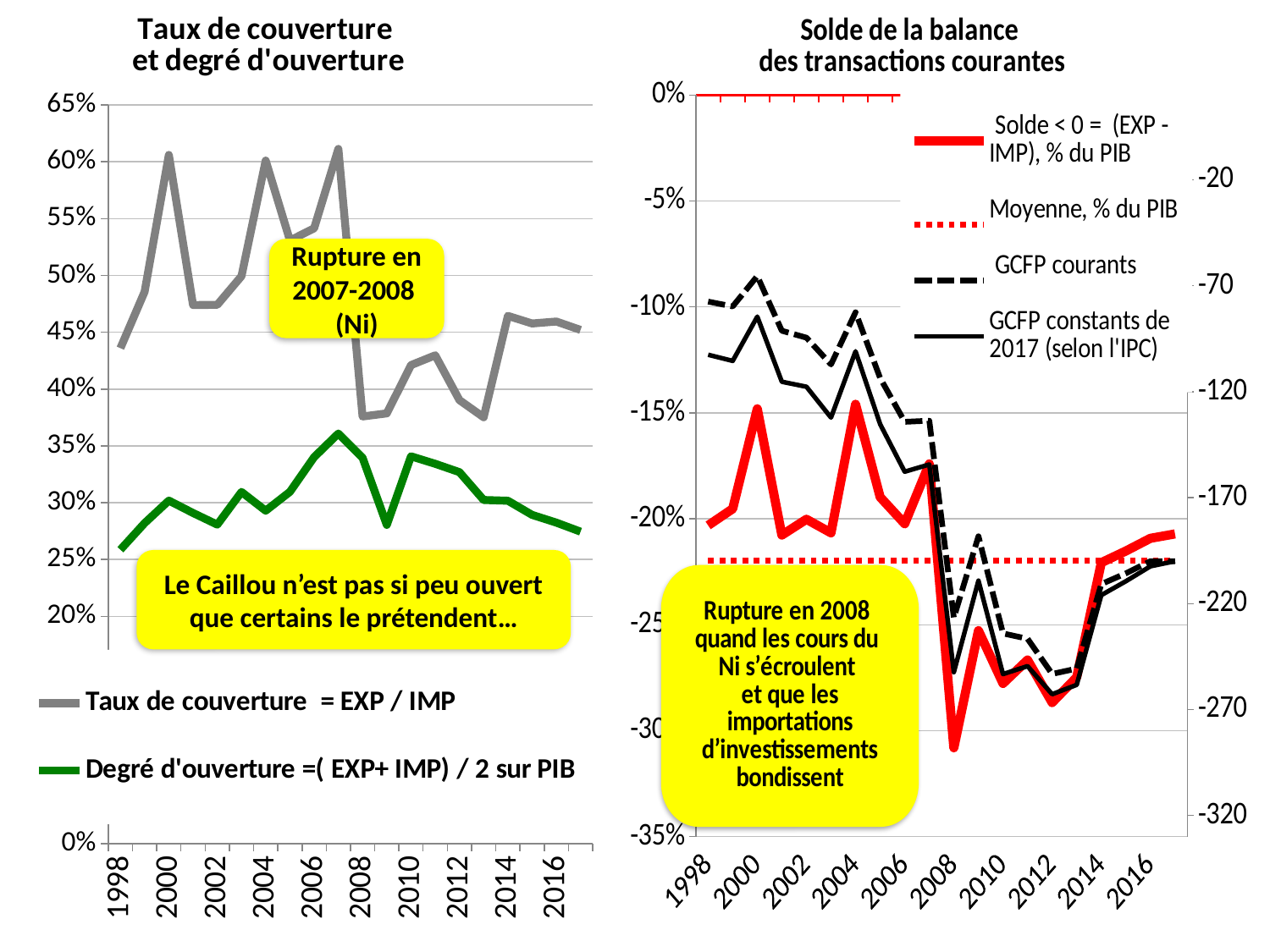

### Chart: Taux de couverture
et degré d'ouverture

| Category | Taux de couverture  = EXP / IMP | Degré d'ouverture =( EXP+ IMP) / 2 sur PIB |
|---|---|---|
| 1998 | 0.435988243180856 | 0.258582180969311 |
| 1999 | 0.485612371544931 | 0.281970328459183 |
| 2000 | 0.606102709553357 | 0.301833612621044 |
| 2001 | 0.473933667503861 | 0.29092176153666 |
| 2002 | 0.474198663407861 | 0.28066502020171 |
| 2003 | 0.499379576188863 | 0.309440169457815 |
| 2004 | 0.601123257200569 | 0.292906600689317 |
| 2005  | 0.530799551153653 | 0.30955163501922 |
| 2006 | 0.541458051195238 | 0.340102572399014 |
| 2007 | 0.611407239649649 | 0.360871943578947 |
| 2008 | 0.375871421462362 | 0.339587391915737 |
| 2009 | 0.378613117481613 | 0.280385785166137 |
| 2010 | 0.421094285212583 | 0.340842411968969 |
| 2011 | 0.429716271715867 | 0.334222610361439 |
| 2012 | 0.390249482157886 | 0.326855821339274 |
| 2013 | 0.375201210574894 | 0.302371567747848 |
| 2014 | 0.464402610397754 | 0.301704459544181 |
| 2015 | 0.457718186731925 | 0.289245723305295 |
| 2016 | 0.459459459459459 | 0.282428791477543 |
| 2017 | 0.452054794520548 | 0.274454087794459 |

### Chart: Solde de la balance
des transactions courantes

| Category |  Solde < 0 =  (EXP -IMP), % du PIB | Moyenne, % du PIB |  GCFP courants | GCFP constants de 2017 (selon l'IPC) |
|---|---|---|---|---|
| 1998 | -0.203126161879389 | -0.219595897960021 | -77.48507854767423 | -102.5740531246382 |
| 1999 | -0.195262305738586 | -0.219595897960021 | -79.75159634843901 | -105.4689801131568 |
| 2000 | -0.148049612854727 | -0.219595897960021 | -65.418932584828 | -84.56938676955178 |
| 2001 | -0.20766761423408 | -0.219595897960021 | -91.24560111384531 | -115.3044399495334 |
| 2002 | -0.20020916640309 | -0.219595897960021 | -94.49799220888568 | -117.649648244236 |
| 2003 | -0.206634892509231 | -0.219595897960021 | -107.1494834927106 | -132.2108104648077 |
| 2004 | -0.14593958372909 | -0.219595897960021 | -82.53292877474803 | -100.9283041772009 |
| 2005  | -0.189759352859335 | -0.219595897960021 | -113.5523994765063 | -135.3426495768914 |
| 2006 | -0.202342575875396 | -0.219595897960021 | -134.213150492775 | -157.7594830976498 |
| 2007 | -0.174049391411235 | -0.219595897960021 | -133.6659419924176 | -154.3381850980328 |
| 2008 | -0.308090120776553 | -0.219595897960021 | -226.6660241246712 | -252.3831148945483 |
| 2009 | -0.252758437791638 | -0.219595897960021 | -188.233 | -209.1712114126261 |
| 2010 | -0.277695325614862 | -0.219595897960021 | -234.073 | -253.2719099235023 |
| 2011 | -0.266628729188382 | -0.219595897960021 | -236.613 | -249.532400930361 |
| 2012 | -0.286711858380966 | -0.219595897960021 | -253.2131637903145 | -262.7818902724736 |
| 2013 | -0.274754542146526 | -0.219595897960021 | -250.67710060056 | -258.3418460166528 |
| 2014 | -0.220693571311415 | -0.219595897960021 | -210.8043815443666 | -216.0159476947297 |
| 2015 | -0.215203043690744 | -0.219595897960021 | -205.7326432355643 | -209.4506435641174 |
| 2016 | -0.209206512205588 | -0.219595897960021 | -200.0 | -202.4 |
| 2017 | -0.207135160599592 | -0.219595897960021 | -200.0 | -200.0 |
Rupture en 2007-2008
(Ni)
Le Caillou n’est pas si peu ouvert que certains le prétendent…